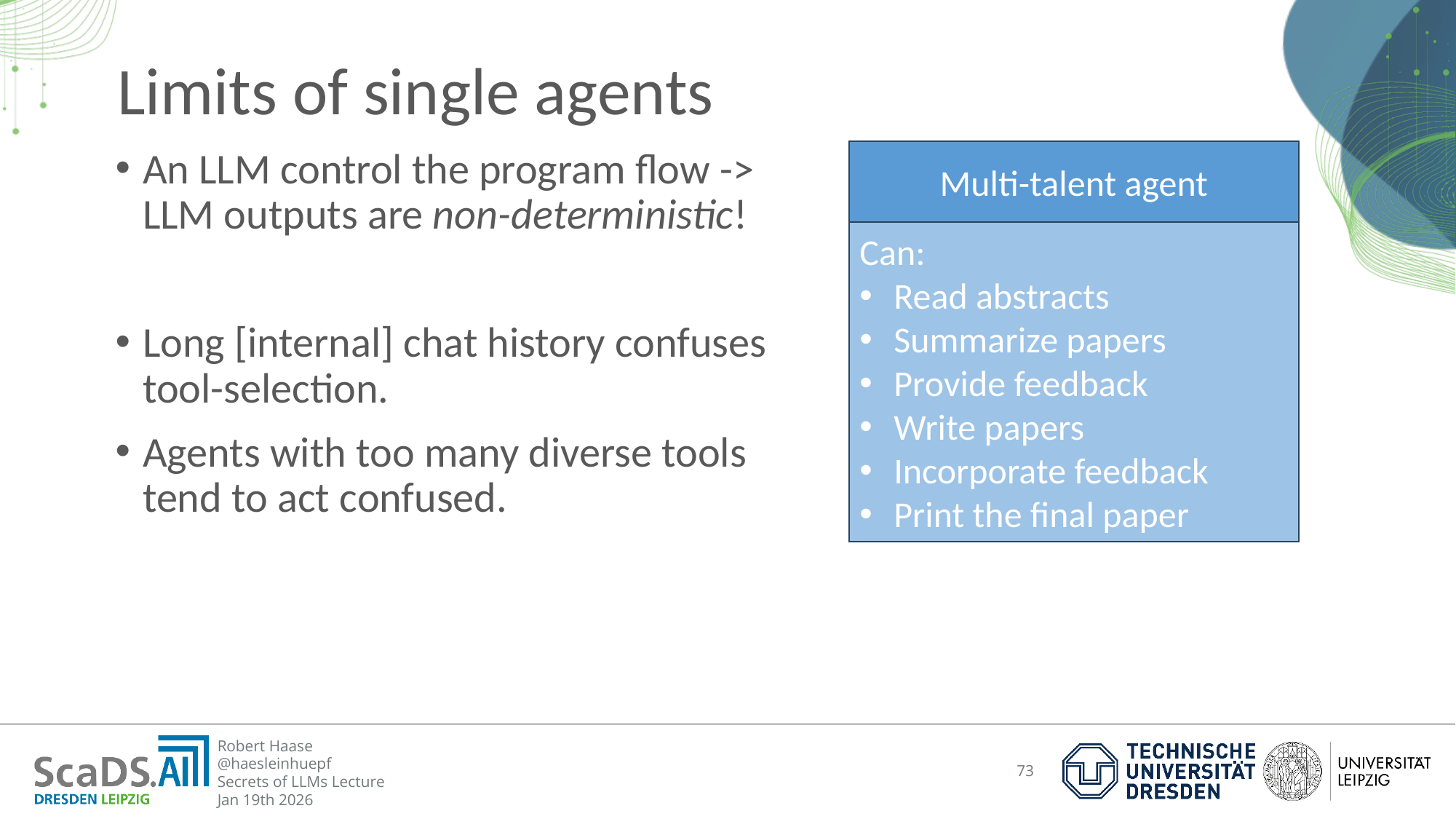

# Limits of single agents
An LLM control the program flow -> LLM outputs are non-deterministic!

Long [internal] chat history confuses tool-selection.
Agents with too many diverse tools tend to act confused.
Multi-talent agent
Can:
Read abstracts
Summarize papers
Provide feedback
Write papers
Incorporate feedback
Print the final paper